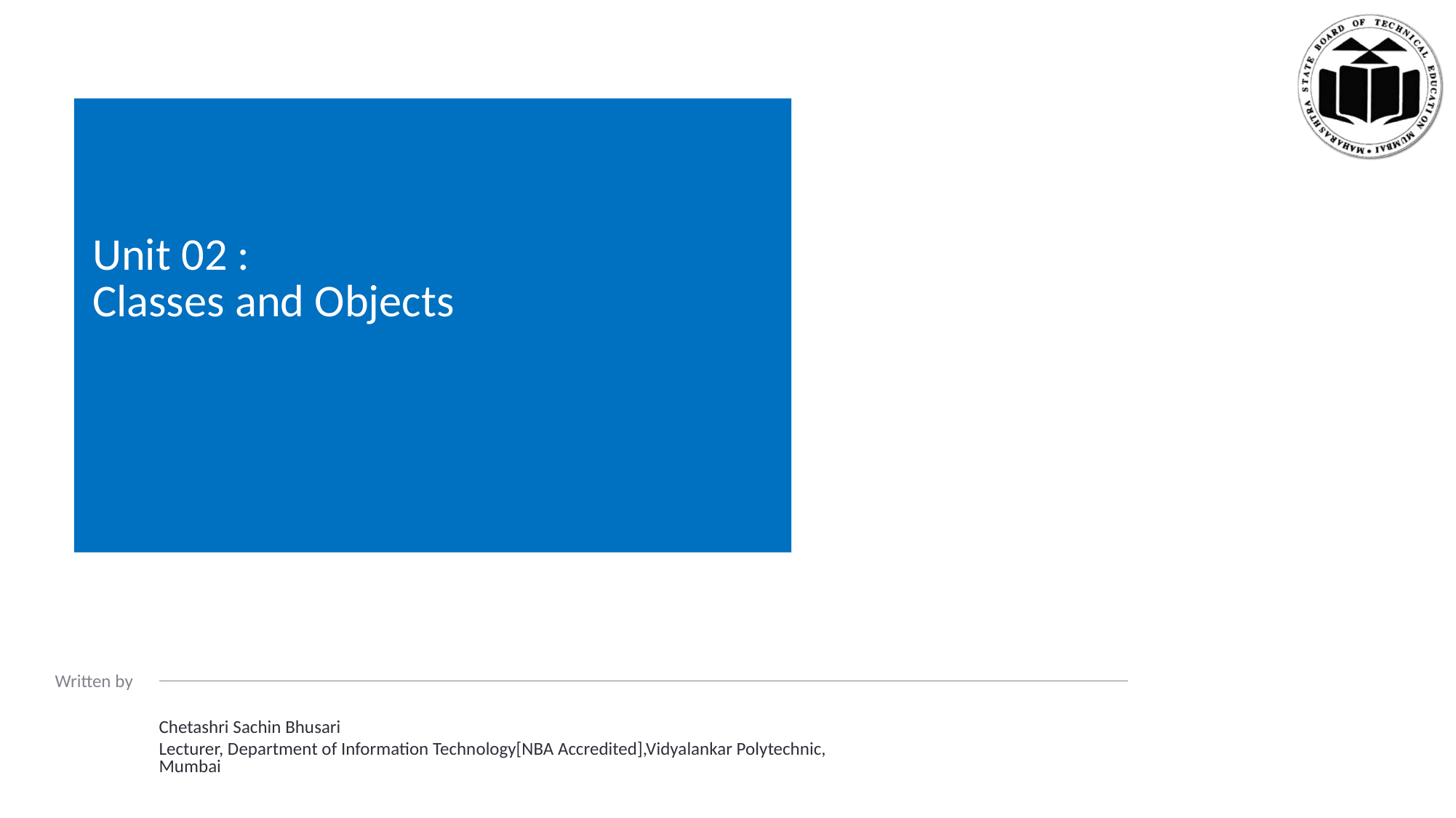

# Unit 02 : Classes and Objects
Chetashri Sachin Bhusari
Lecturer, Department of Information Technology[NBA Accredited],Vidyalankar Polytechnic,             Mumbai